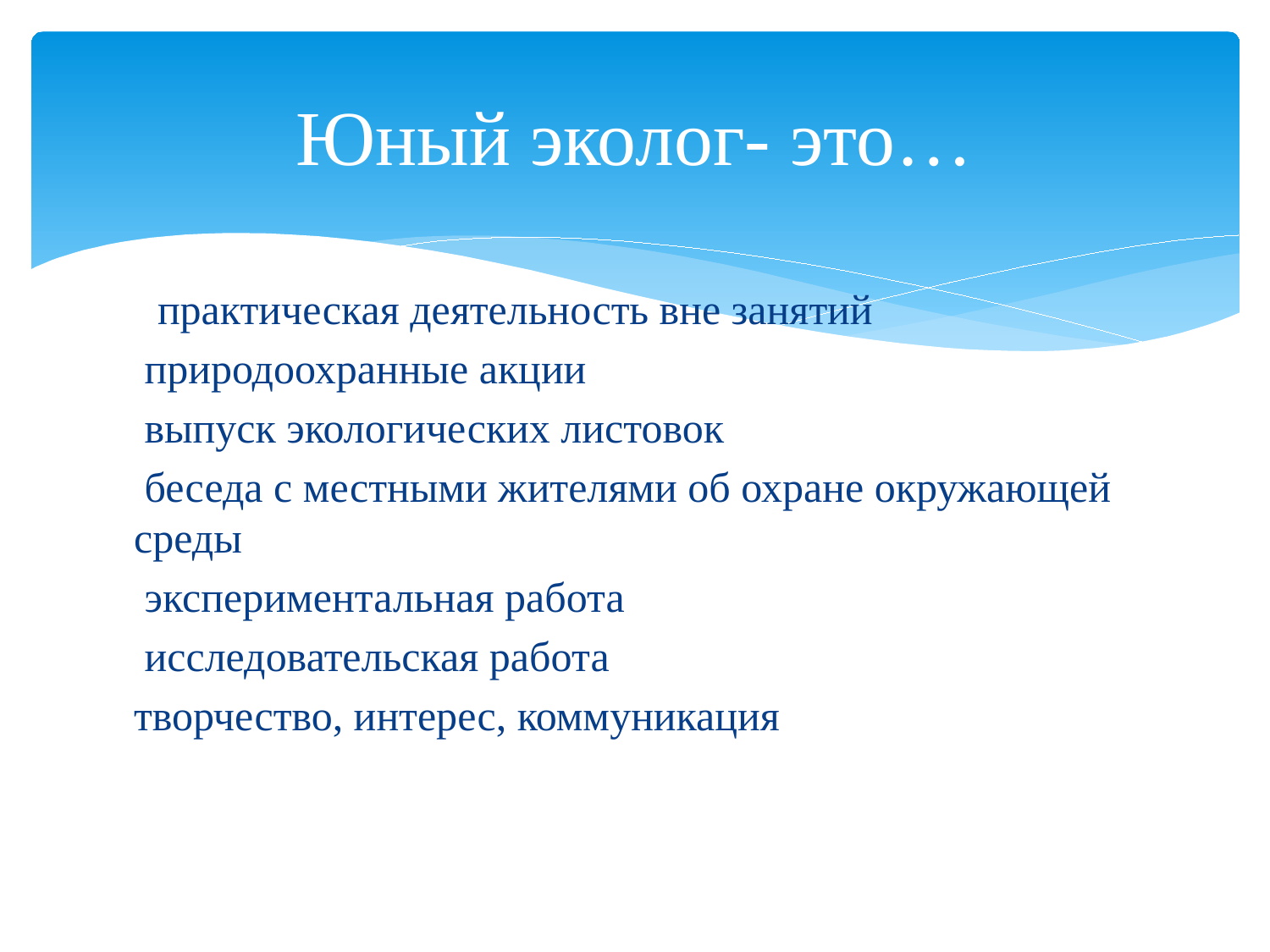

# Юный эколог- это…
  практическая деятельность вне занятий
 природоохранные акции
 выпуск экологических листовок
 беседа с местными жителями об охране окружающей среды
 экспериментальная работа
 исследовательская работа
творчество, интерес, коммуникация